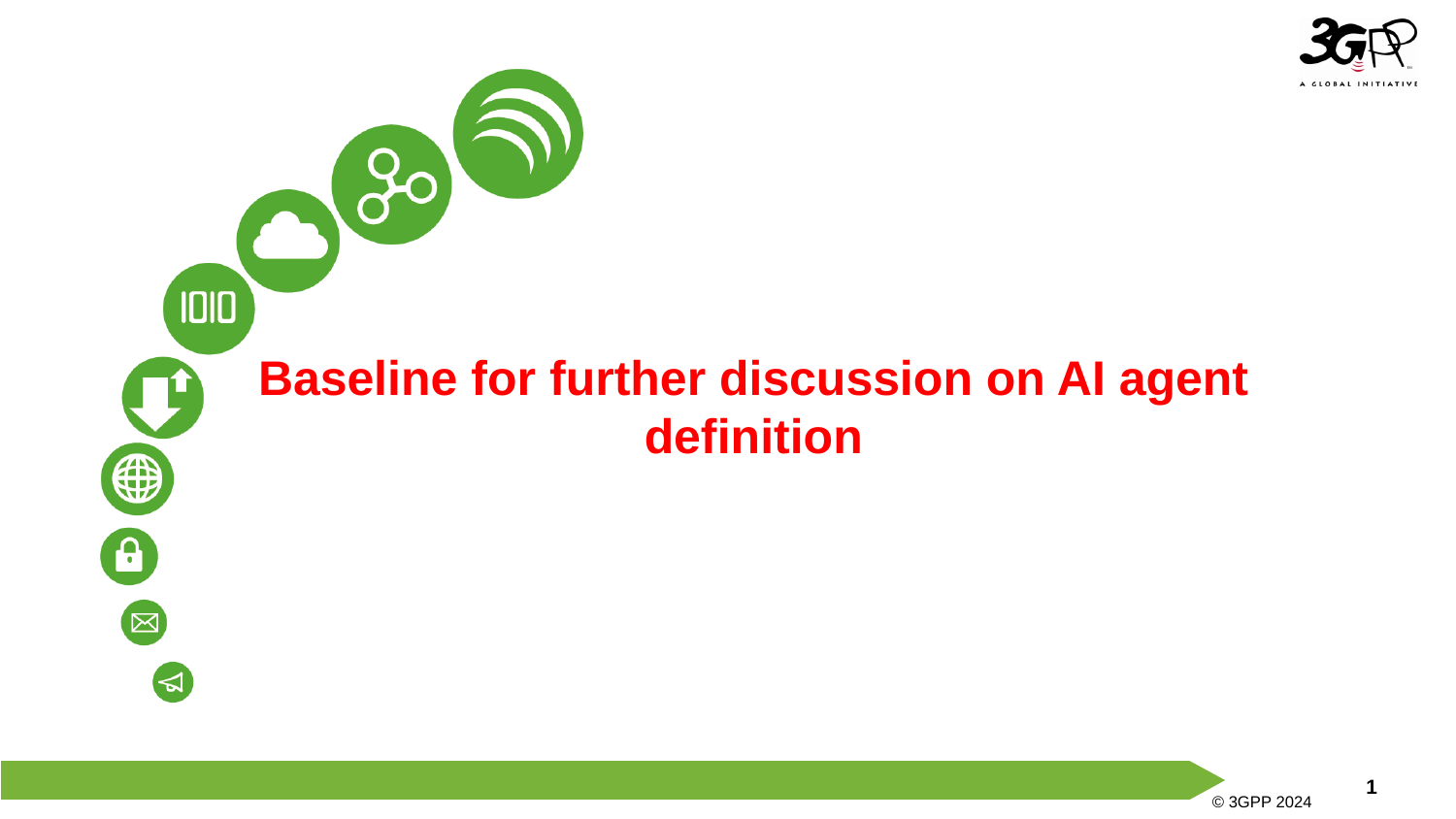

Baseline for further discussion on AI agent definition

© 3GPP 2024